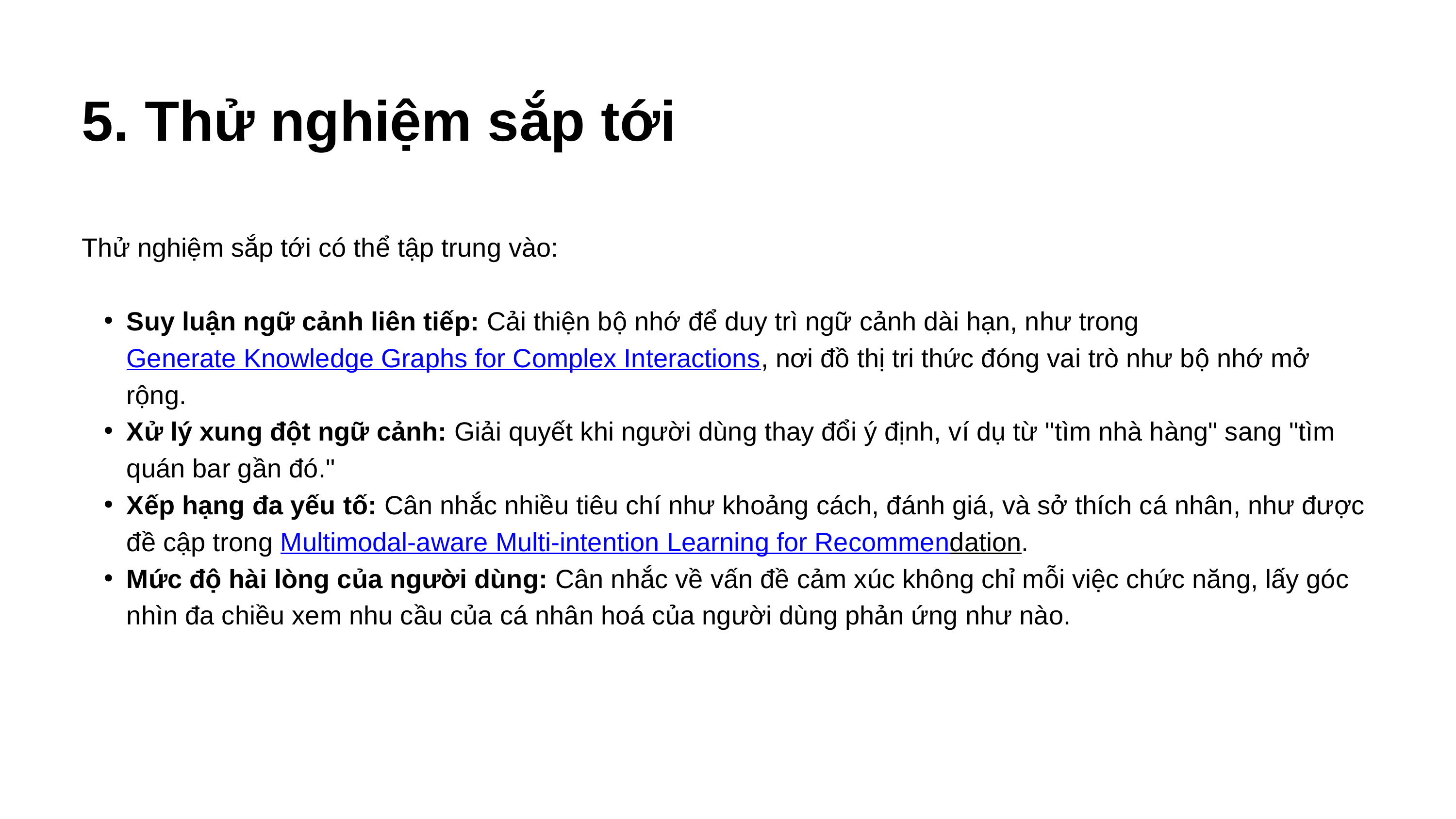

5. Thử nghiệm sắp tới
Thử nghiệm sắp tới có thể tập trung vào:

Suy luận ngữ cảnh liên tiếp: Cải thiện bộ nhớ để duy trì ngữ cảnh dài hạn, như trong Generate Knowledge Graphs for Complex Interactions, nơi đồ thị tri thức đóng vai trò như bộ nhớ mở rộng.
Xử lý xung đột ngữ cảnh: Giải quyết khi người dùng thay đổi ý định, ví dụ từ "tìm nhà hàng" sang "tìm quán bar gần đó."
Xếp hạng đa yếu tố: Cân nhắc nhiều tiêu chí như khoảng cách, đánh giá, và sở thích cá nhân, như được đề cập trong Multimodal-aware Multi-intention Learning for Recommendation.
Mức độ hài lòng của người dùng: Cân nhắc về vấn đề cảm xúc không chỉ mỗi việc chức năng, lấy góc nhìn đa chiều xem nhu cầu của cá nhân hoá của người dùng phản ứng như nào.